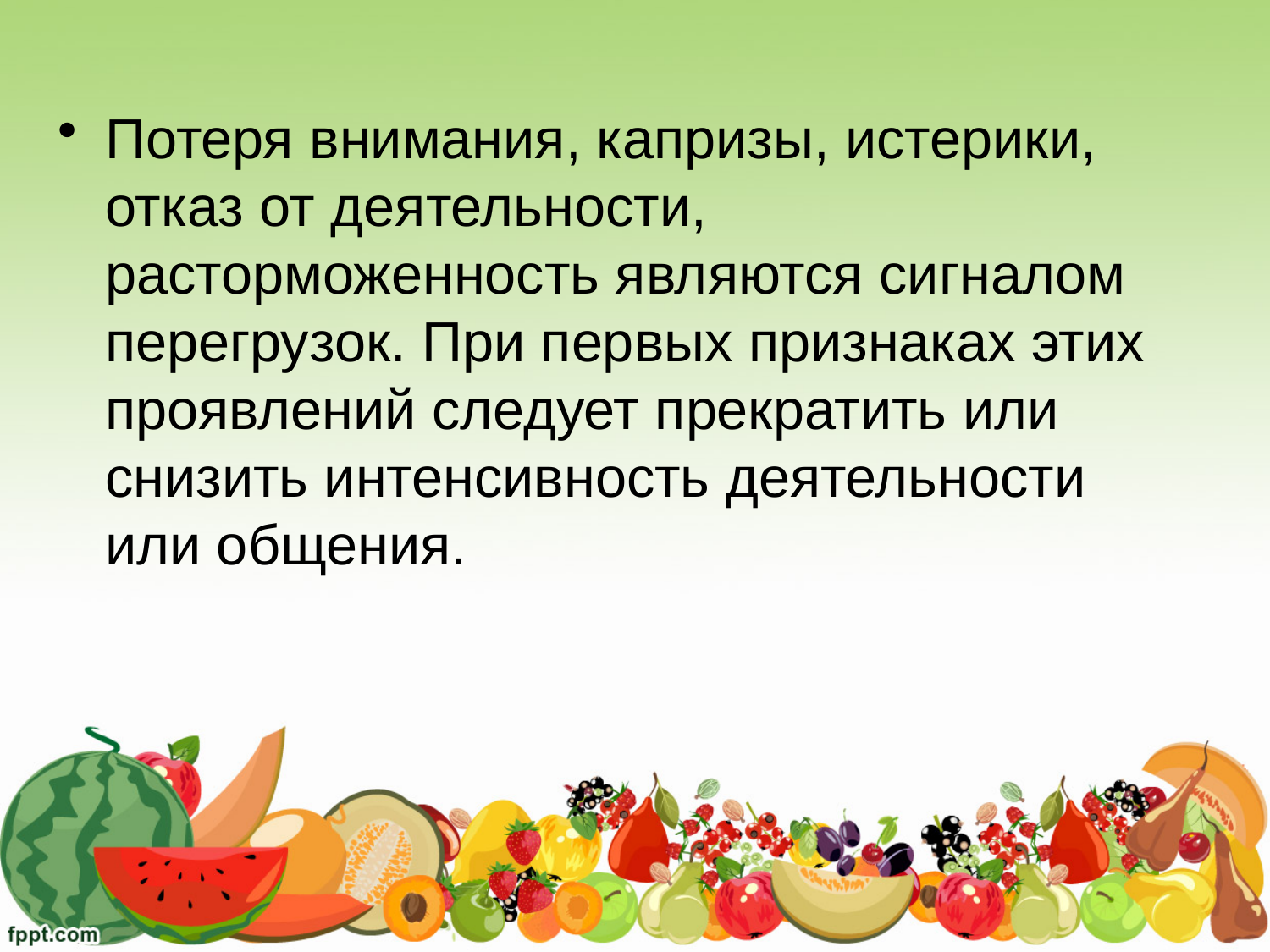

Потеря внимания, капризы, истерики, отказ от деятельности, расторможенность являются сигналом перегрузок. При первых признаках этих проявлений следует прекратить или снизить интенсивность деятельности или общения.